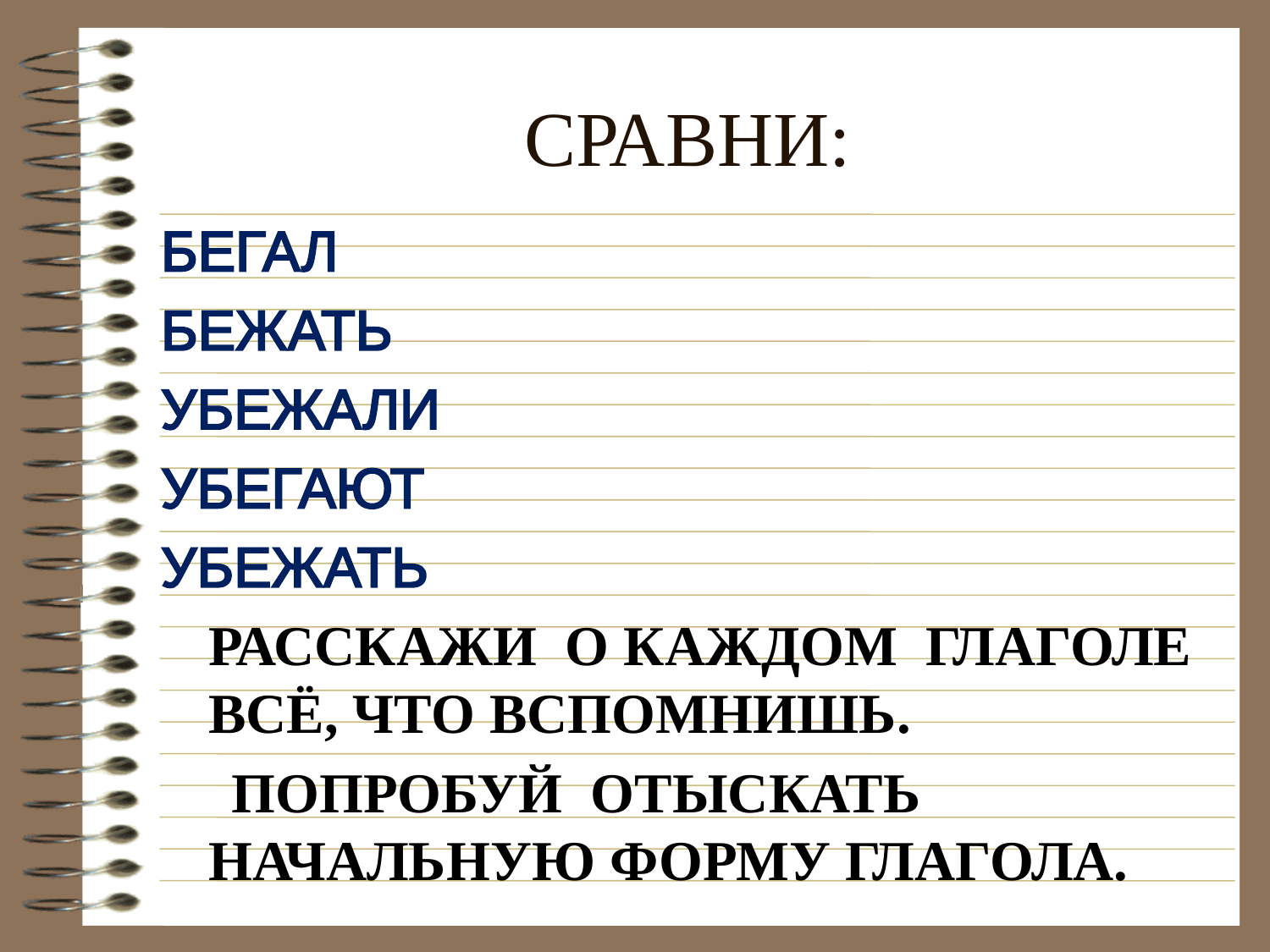

# СРАВНИ:
БЕГАЛ
БЕЖАТЬ
УБЕЖАЛИ
УБЕГАЮТ
УБЕЖАТЬ
	РАССКАЖИ  О КАЖДОМ  ГЛАГОЛЕ ВСЁ, ЧТО ВСПОМНИШЬ.
     ПОПРОБУЙ  ОТЫСКАТЬ НАЧАЛЬНУЮ ФОРМУ ГЛАГОЛА.